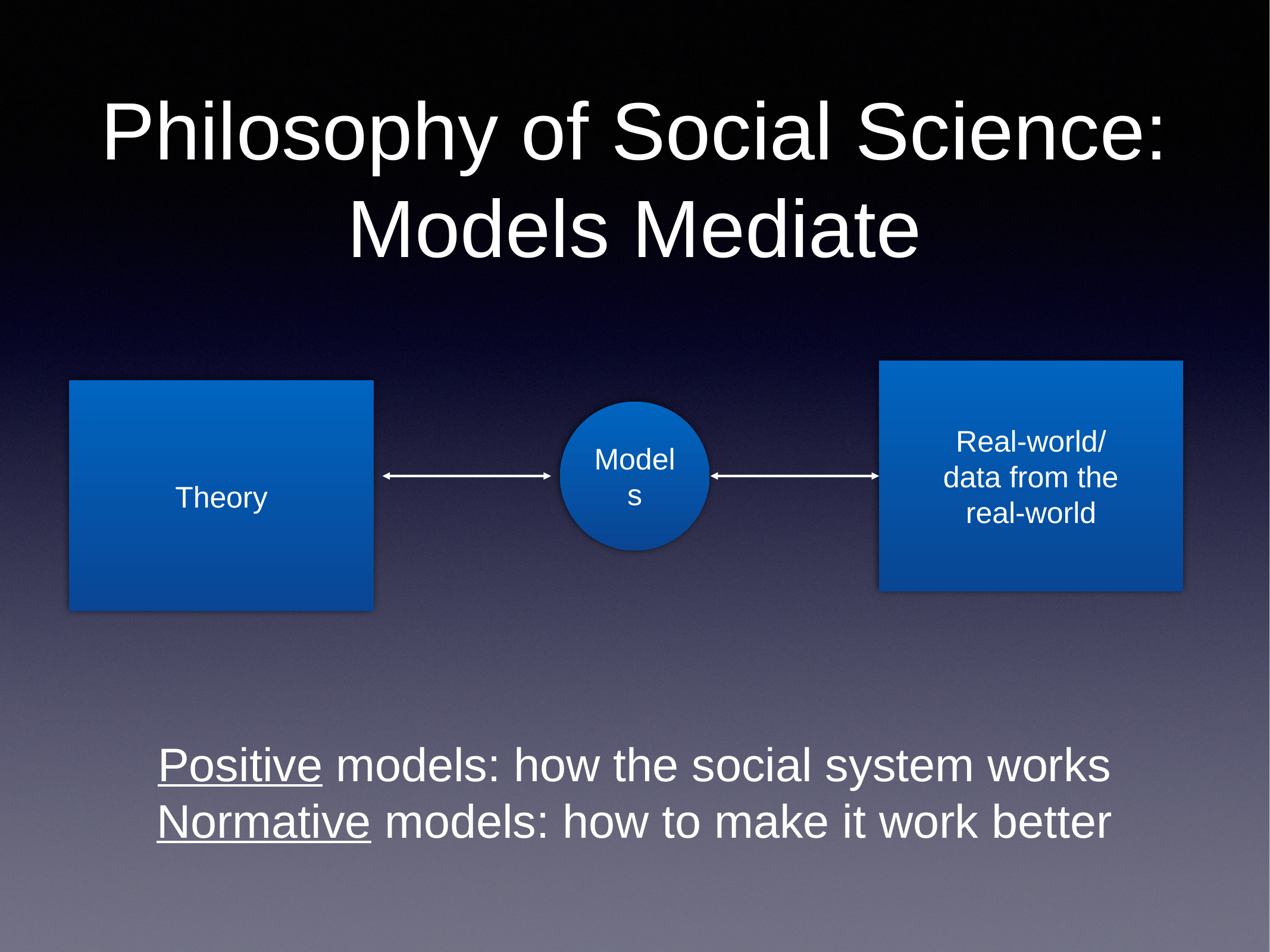

# Philosophy of Social Science:
Models Mediate
Real-world/
data from the
real-world
Theory
Models

Positive models: how the social system works
Normative models: how to make it work better